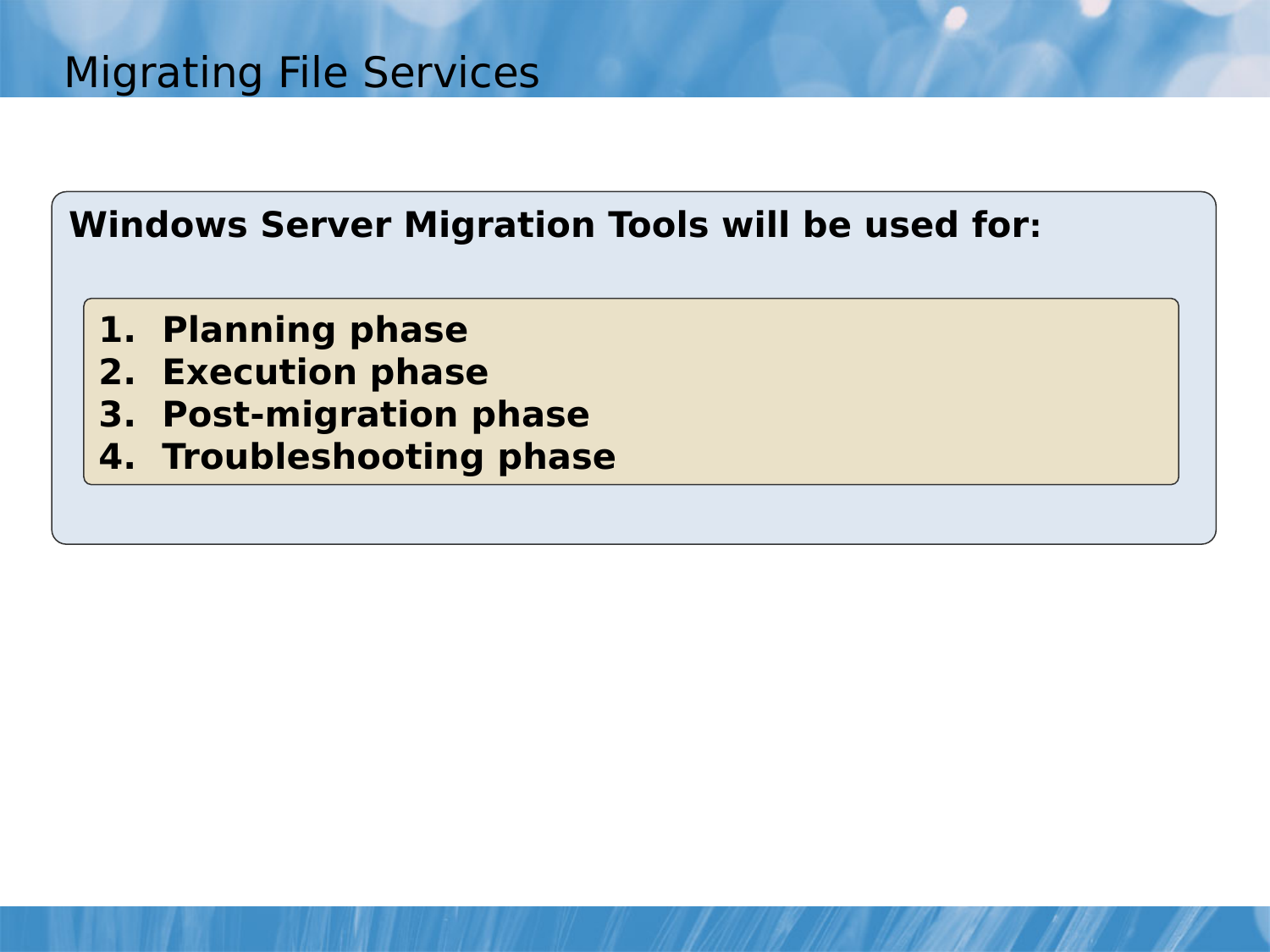

# Migrating File Services
Windows Server Migration Tools will be used for:
Planning phase
Migration phase
Post-migration phase
Troubleshooting phase

Planning phase
Execution phase
Post-migration phase
Troubleshooting phase